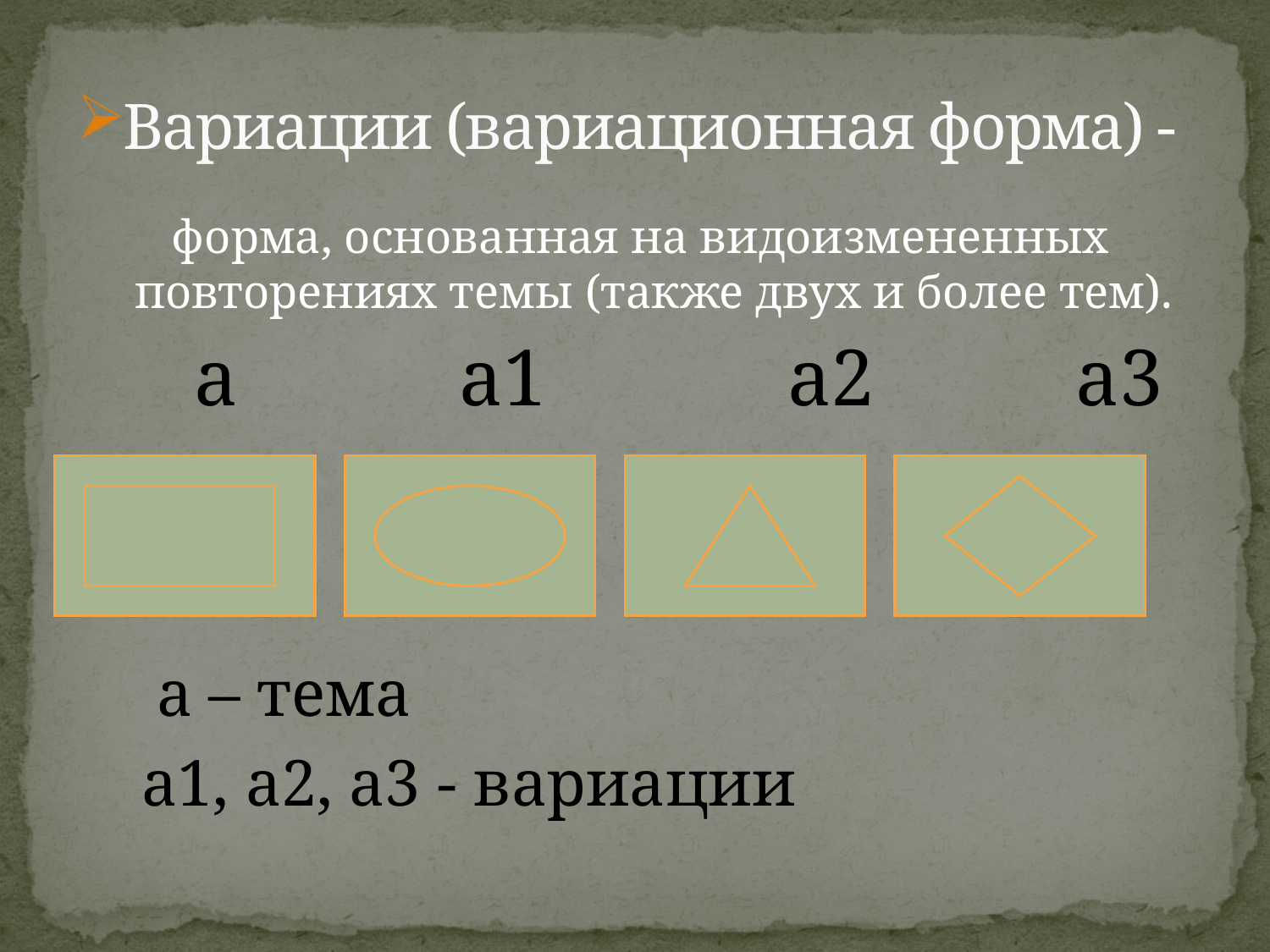

# Вариации (вариационная форма) -
 форма, основанная на видоизмененных повторениях темы (также двух и более тем).
	    a           a1            a2          a3

    a – тема
    a1, a2, a3 - вариации